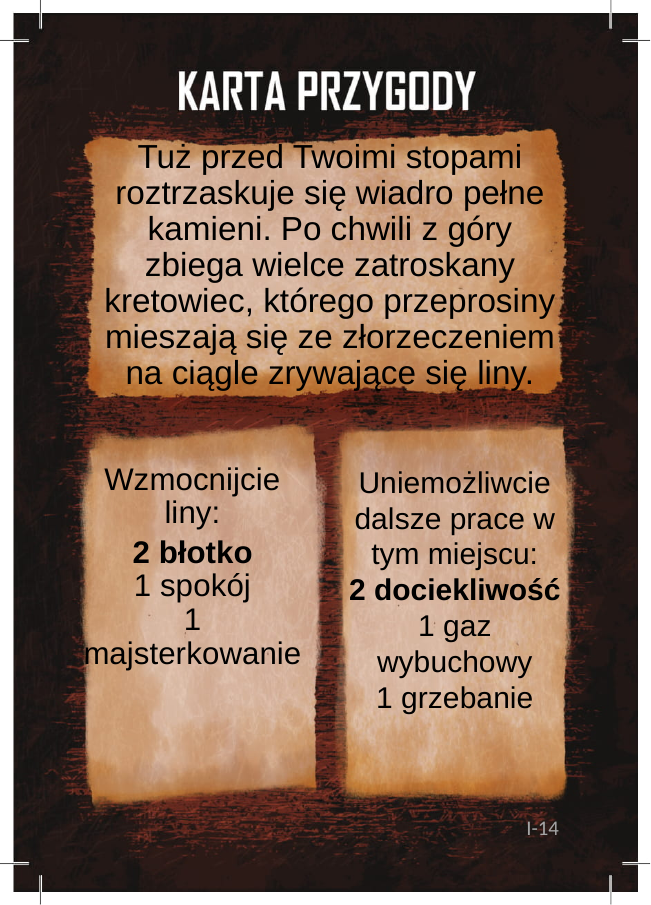

# Tuż przed Twoimi stopami roztrzaskuje się wiadro pełne kamieni. Po chwili z góry zbiega wielce zatroskany kretowiec, którego przeprosiny mieszają się ze złorzeczeniem na ciągle zrywające się liny.
Wzmocnijcie liny:
2 błotko
1 spokój
1 majsterkowanie
Uniemożliwcie dalsze prace w tym miejscu:
2 dociekliwość
1 gaz wybuchowy
1 grzebanie
I-14